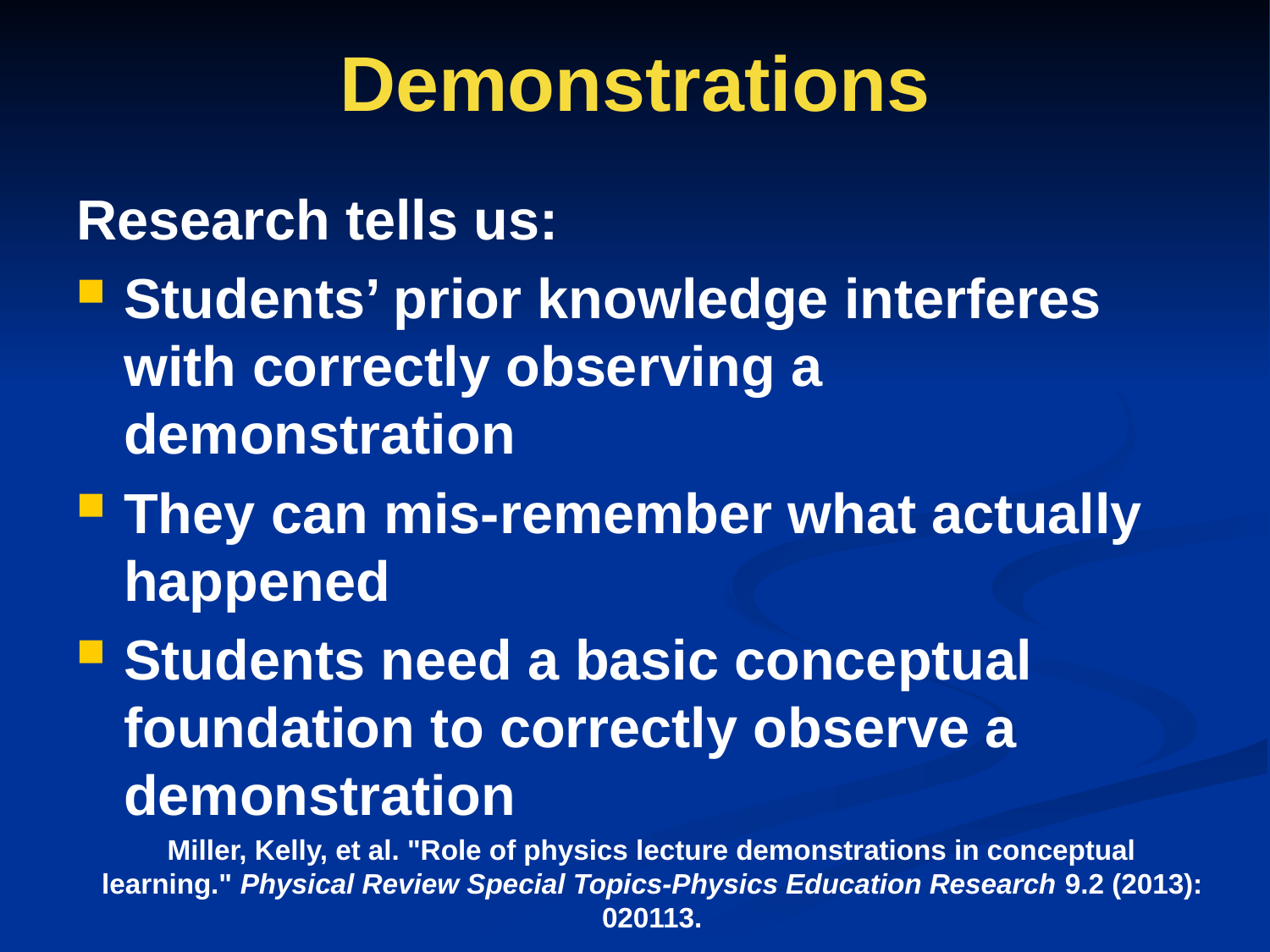

# Demonstrations
Research tells us:
Students’ prior knowledge interferes with correctly observing a demonstration
They can mis-remember what actually happened
Students need a basic conceptual foundation to correctly observe a demonstration
Miller, Kelly, et al. "Role of physics lecture demonstrations in conceptual learning." Physical Review Special Topics-Physics Education Research 9.2 (2013): 020113.